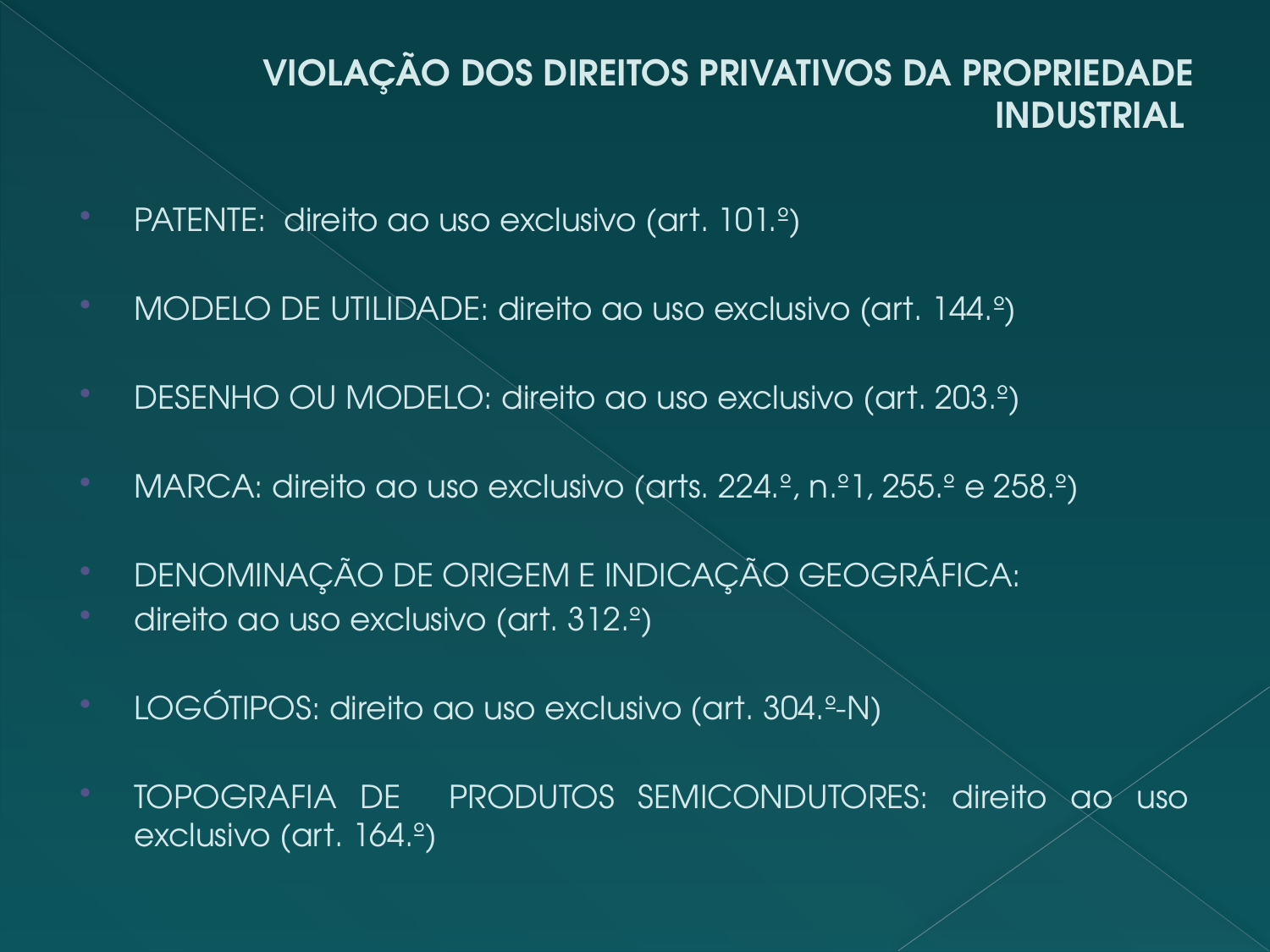

# VIOLAÇÃO DOS DIREITOS PRIVATIVOS DA PROPRIEDADE INDUSTRIAL

PATENTE:  direito ao uso exclusivo (art. 101.º)

MODELO DE UTILIDADE: direito ao uso exclusivo (art. 144.º)

DESENHO OU MODELO: direito ao uso exclusivo (art. 203.º)

MARCA: direito ao uso exclusivo (arts. 224.º, n.º1, 255.º e 258.º)

DENOMINAÇÃO DE ORIGEM E INDICAÇÃO GEOGRÁFICA:
direito ao uso exclusivo (art. 312.º)

LOGÓTIPOS: direito ao uso exclusivo (art. 304.º-N)

TOPOGRAFIA DE  PRODUTOS SEMICONDUTORES: direito ao uso exclusivo (art. 164.º)